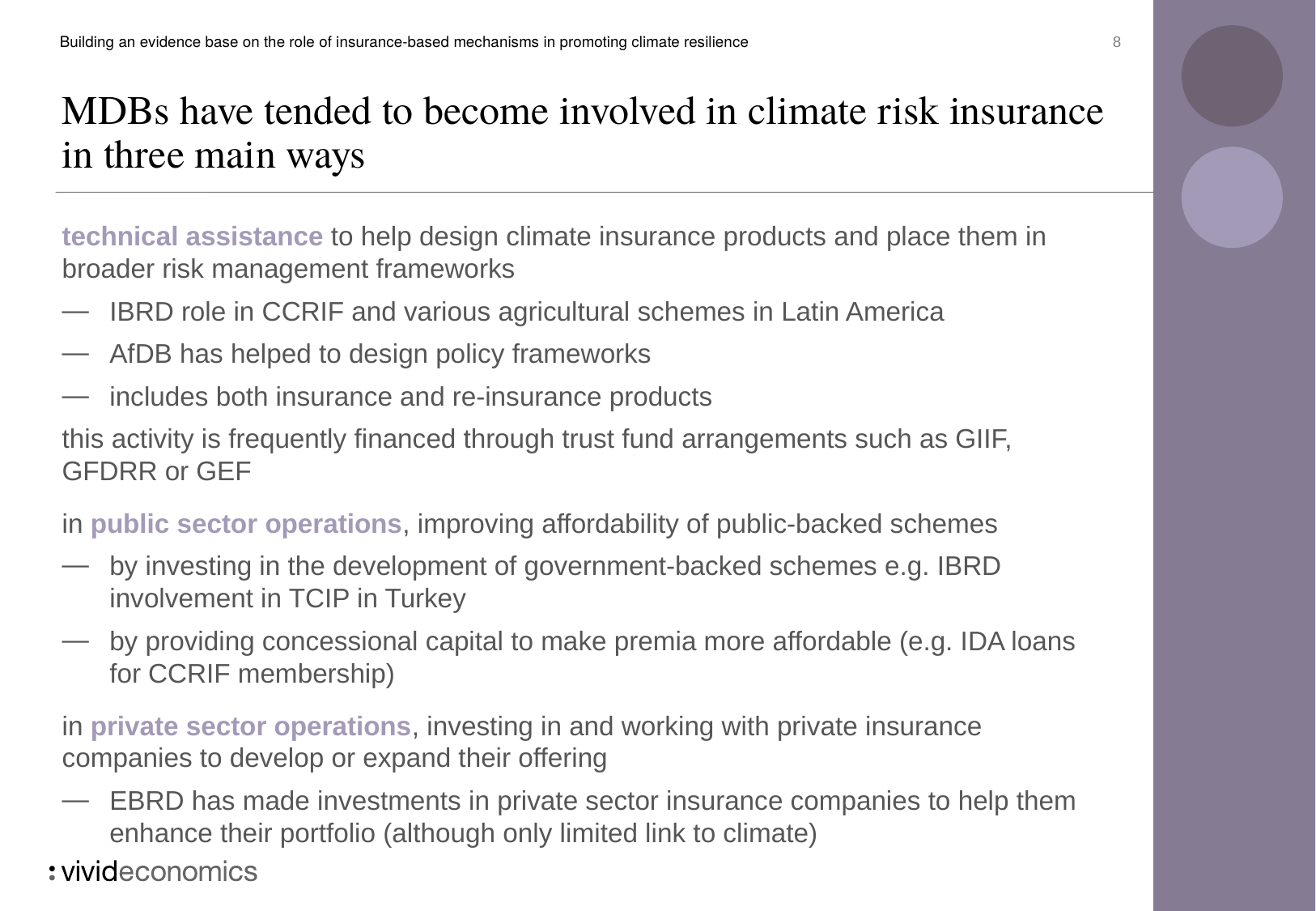

8
Building an evidence base on the role of insurance-based mechanisms in promoting climate resilience
# MDBs have tended to become involved in climate risk insurance in three main ways
technical assistance to help design climate insurance products and place them in broader risk management frameworks
IBRD role in CCRIF and various agricultural schemes in Latin America
AfDB has helped to design policy frameworks
includes both insurance and re-insurance products
this activity is frequently financed through trust fund arrangements such as GIIF, GFDRR or GEF
in public sector operations, improving affordability of public-backed schemes
by investing in the development of government-backed schemes e.g. IBRD involvement in TCIP in Turkey
by providing concessional capital to make premia more affordable (e.g. IDA loans for CCRIF membership)
in private sector operations, investing in and working with private insurance companies to develop or expand their offering
EBRD has made investments in private sector insurance companies to help them enhance their portfolio (although only limited link to climate)